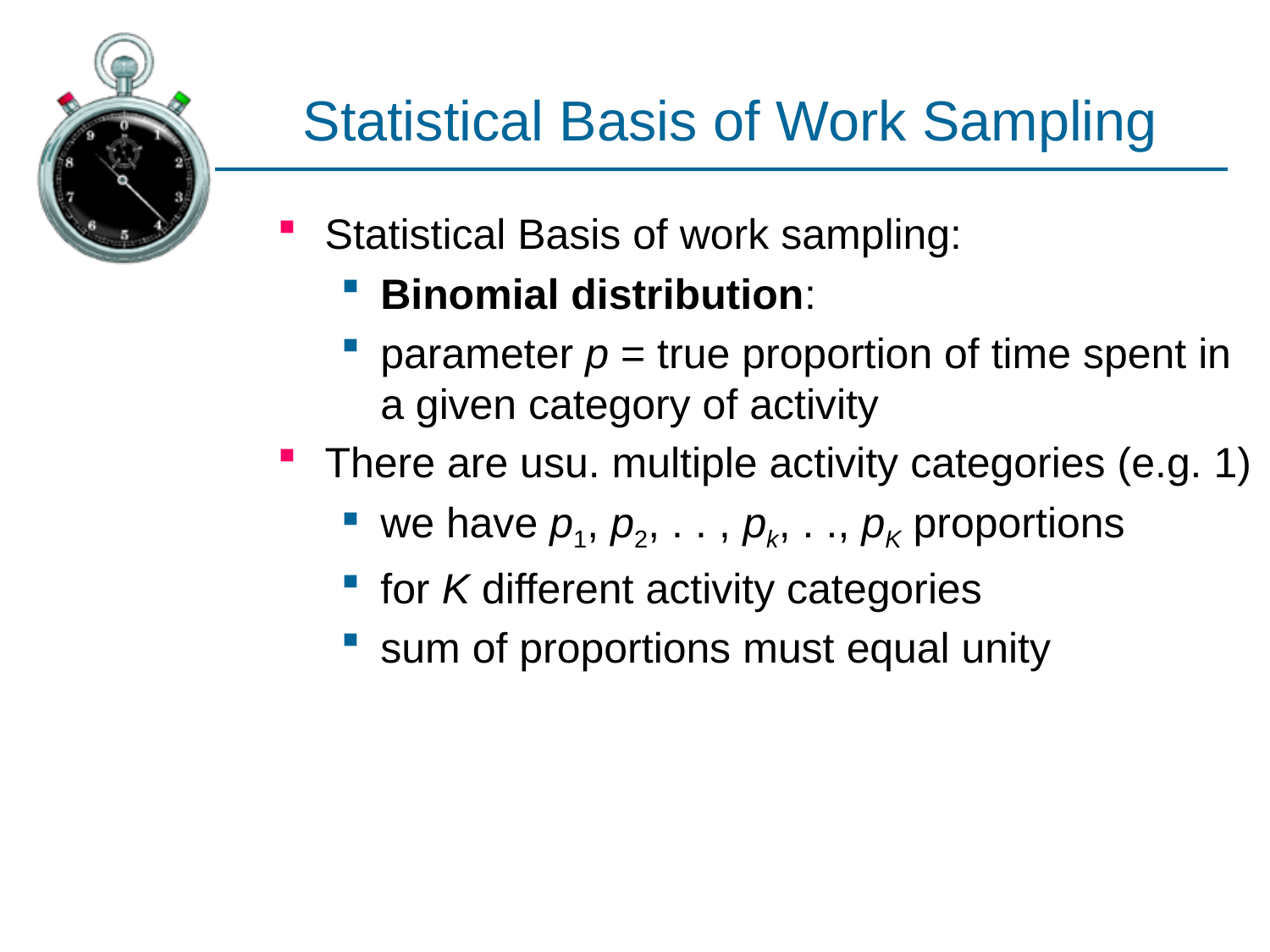

# Statistical Basis of Work Sampling
Statistical Basis of work sampling:
Binomial distribution:
parameter p = true proportion of time spent in a given category of activity
There are usu. multiple activity categories (e.g. 1)
we have p1, p2, . . , pk, . ., pK proportions
for K different activity categories
sum of proportions must equal unity